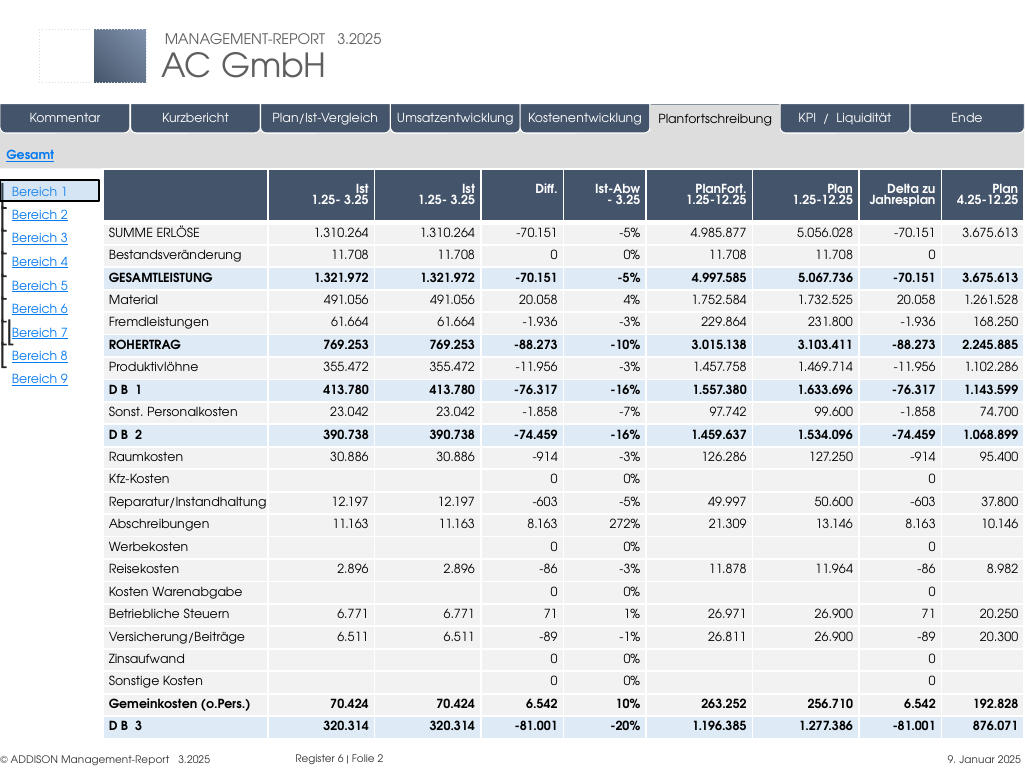

|  |  |  |  |  |  |
| --- | --- | --- | --- | --- | --- |
Eigene Folien
|  | Ist 1.25- 3.25 | Ist 1.25- 3.25 | Diff. | Ist-Abw - 3.25 | PlanFort. 1.25-12.25 | Plan 1.25-12.25 | Delta zu Jahresplan | Plan 4.25-12.25 |
| --- | --- | --- | --- | --- | --- | --- | --- | --- |
| SUMME ERLÖSE | 1.310.264 | 1.310.264 | -70.151 | -5% | 4.985.877 | 5.056.028 | -70.151 | 3.675.613 |
| Bestandsveränderung | 11.708 | 11.708 | 0 | 0% | 11.708 | 11.708 | 0 |  |
| GESAMTLEISTUNG | 1.321.972 | 1.321.972 | -70.151 | -5% | 4.997.585 | 5.067.736 | -70.151 | 3.675.613 |
| Material | 491.056 | 491.056 | 20.058 | 4% | 1.752.584 | 1.732.525 | 20.058 | 1.261.528 |
| Fremdleistungen | 61.664 | 61.664 | -1.936 | -3% | 229.864 | 231.800 | -1.936 | 168.250 |
| ROHERTRAG | 769.253 | 769.253 | -88.273 | -10% | 3.015.138 | 3.103.411 | -88.273 | 2.245.885 |
| Produktivlöhne | 355.472 | 355.472 | -11.956 | -3% | 1.457.758 | 1.469.714 | -11.956 | 1.102.286 |
| D B 1 | 413.780 | 413.780 | -76.317 | -16% | 1.557.380 | 1.633.696 | -76.317 | 1.143.599 |
| Sonst. Personalkosten | 23.042 | 23.042 | -1.858 | -7% | 97.742 | 99.600 | -1.858 | 74.700 |
| D B 2 | 390.738 | 390.738 | -74.459 | -16% | 1.459.637 | 1.534.096 | -74.459 | 1.068.899 |
| Raumkosten | 30.886 | 30.886 | -914 | -3% | 126.286 | 127.250 | -914 | 95.400 |
| Kfz-Kosten |  |  | 0 | 0% |  |  | 0 |  |
| Reparatur/Instandhaltung | 12.197 | 12.197 | -603 | -5% | 49.997 | 50.600 | -603 | 37.800 |
| Abschreibungen | 11.163 | 11.163 | 8.163 | 272% | 21.309 | 13.146 | 8.163 | 10.146 |
| Werbekosten |  |  | 0 | 0% |  |  | 0 |  |
| Reisekosten | 2.896 | 2.896 | -86 | -3% | 11.878 | 11.964 | -86 | 8.982 |
| Kosten Warenabgabe |  |  | 0 | 0% |  |  | 0 |  |
| Betriebliche Steuern | 6.771 | 6.771 | 71 | 1% | 26.971 | 26.900 | 71 | 20.250 |
| Versicherung/Beiträge | 6.511 | 6.511 | -89 | -1% | 26.811 | 26.900 | -89 | 20.300 |
| Zinsaufwand |  |  | 0 | 0% |  |  | 0 |  |
| Sonstige Kosten |  |  | 0 | 0% |  |  | 0 |  |
| Gemeinkosten (o.Pers.) | 70.424 | 70.424 | 6.542 | 10% | 263.252 | 256.710 | 6.542 | 192.828 |
| D B 3 | 320.314 | 320.314 | -81.001 | -20% | 1.196.385 | 1.277.386 | -81.001 | 876.071 |

# Register 6 | Folie 2